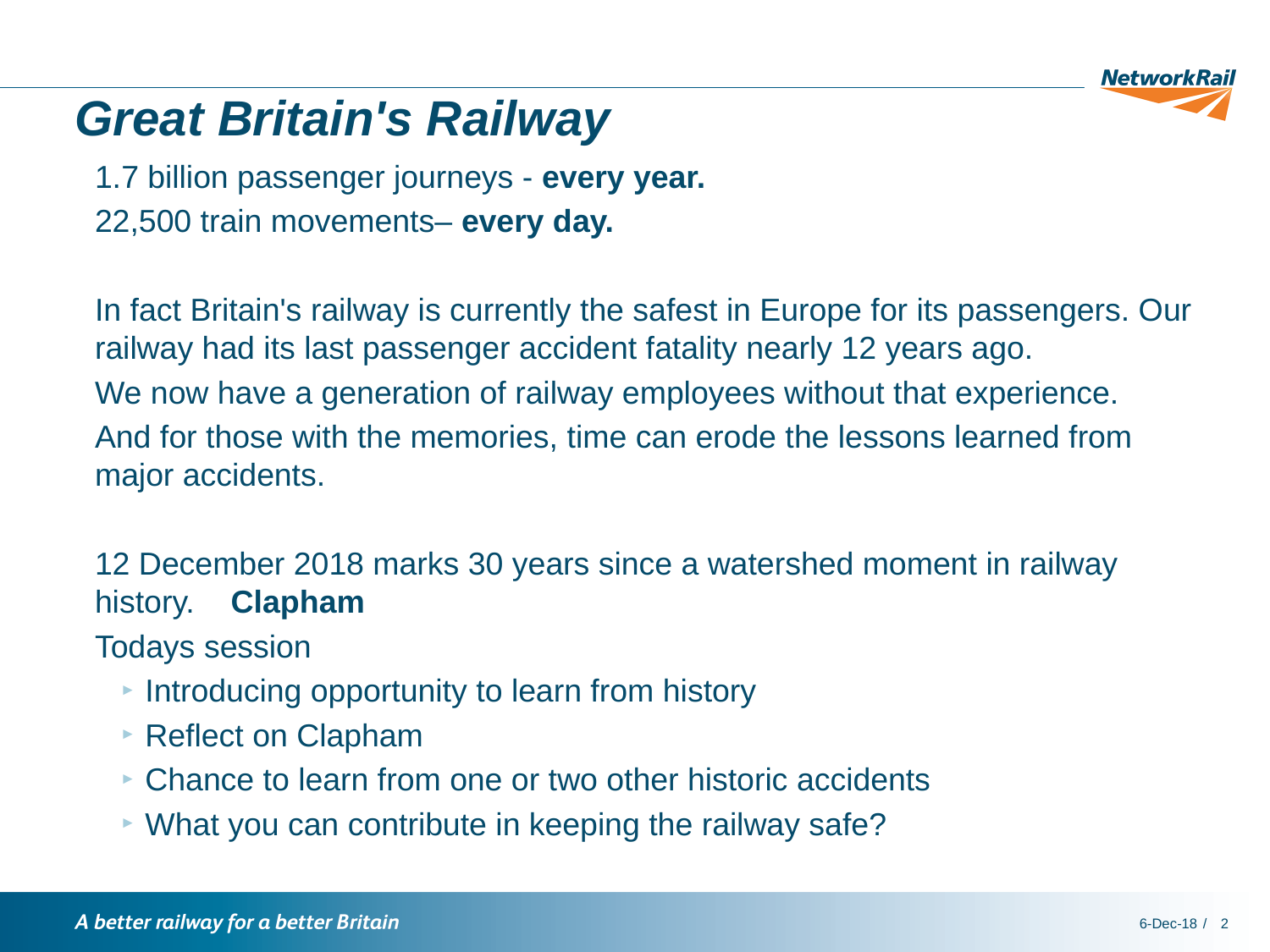

# Great Britain's Railway
1.7 billion passenger journeys - every year.
22,500 train movements– every day.

In fact Britain's railway is currently the safest in Europe for its passengers. Our railway had its last passenger accident fatality nearly 12 years ago.
We now have a generation of railway employees without that experience.
And for those with the memories, time can erode the lessons learned from major accidents.

12 December 2018 marks 30 years since a watershed moment in railway history. 	 Clapham
Todays session
Introducing opportunity to learn from history
Reflect on Clapham
Chance to learn from one or two other historic accidents
What you can contribute in keeping the railway safe?

6-Dec-18
2